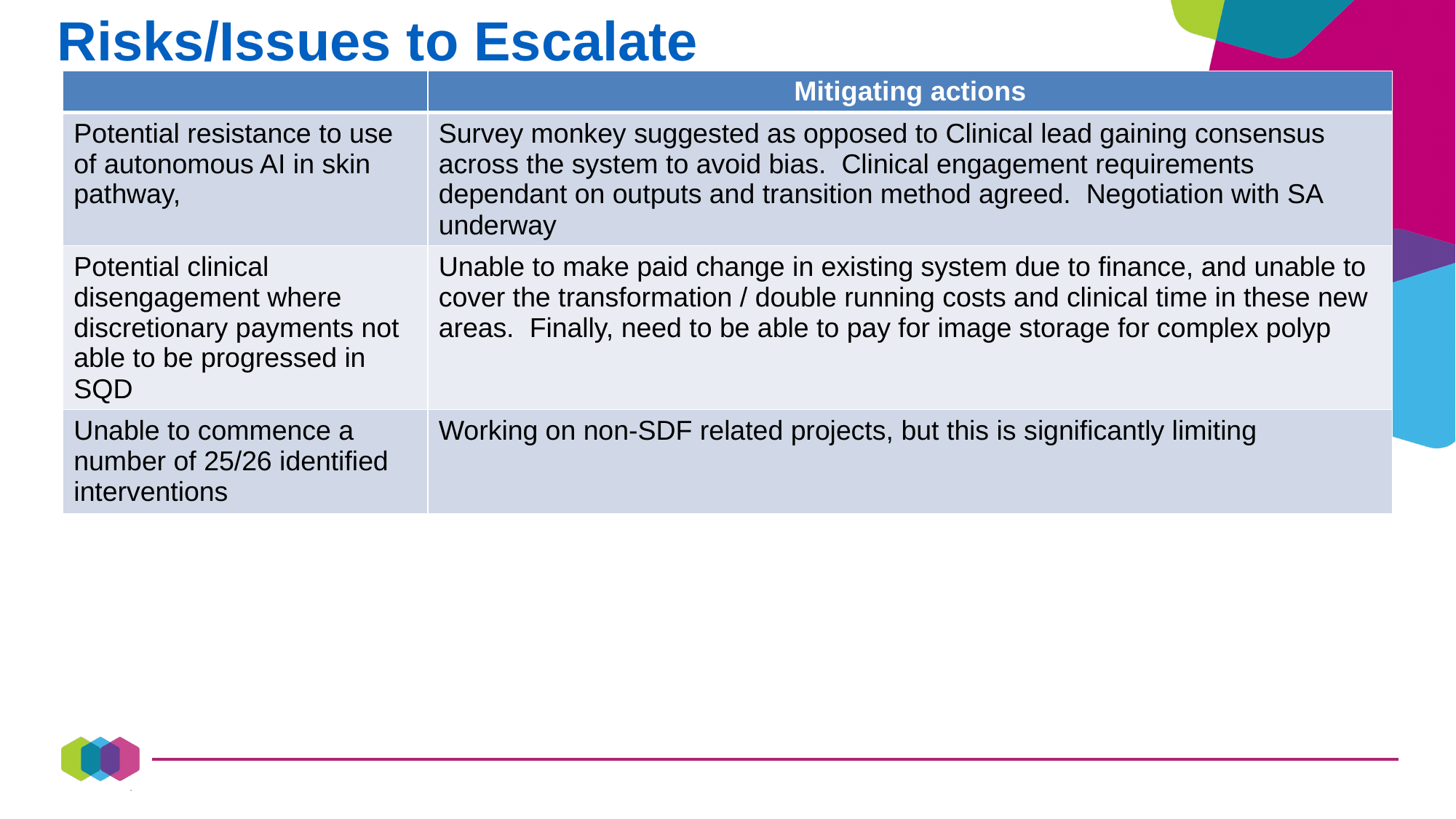

Risks/Issues to Escalate
|  | Mitigating actions |
| --- | --- |
| Potential resistance to use of autonomous AI in skin pathway, | Survey monkey suggested as opposed to Clinical lead gaining consensus across the system to avoid bias. Clinical engagement requirements dependant on outputs and transition method agreed. Negotiation with SA underway |
| Potential clinical disengagement where discretionary payments not able to be progressed in SQD | Unable to make paid change in existing system due to finance, and unable to cover the transformation / double running costs and clinical time in these new areas. Finally, need to be able to pay for image storage for complex polyp |
| Unable to commence a number of 25/26 identified interventions | Working on non-SDF related projects, but this is significantly limiting |